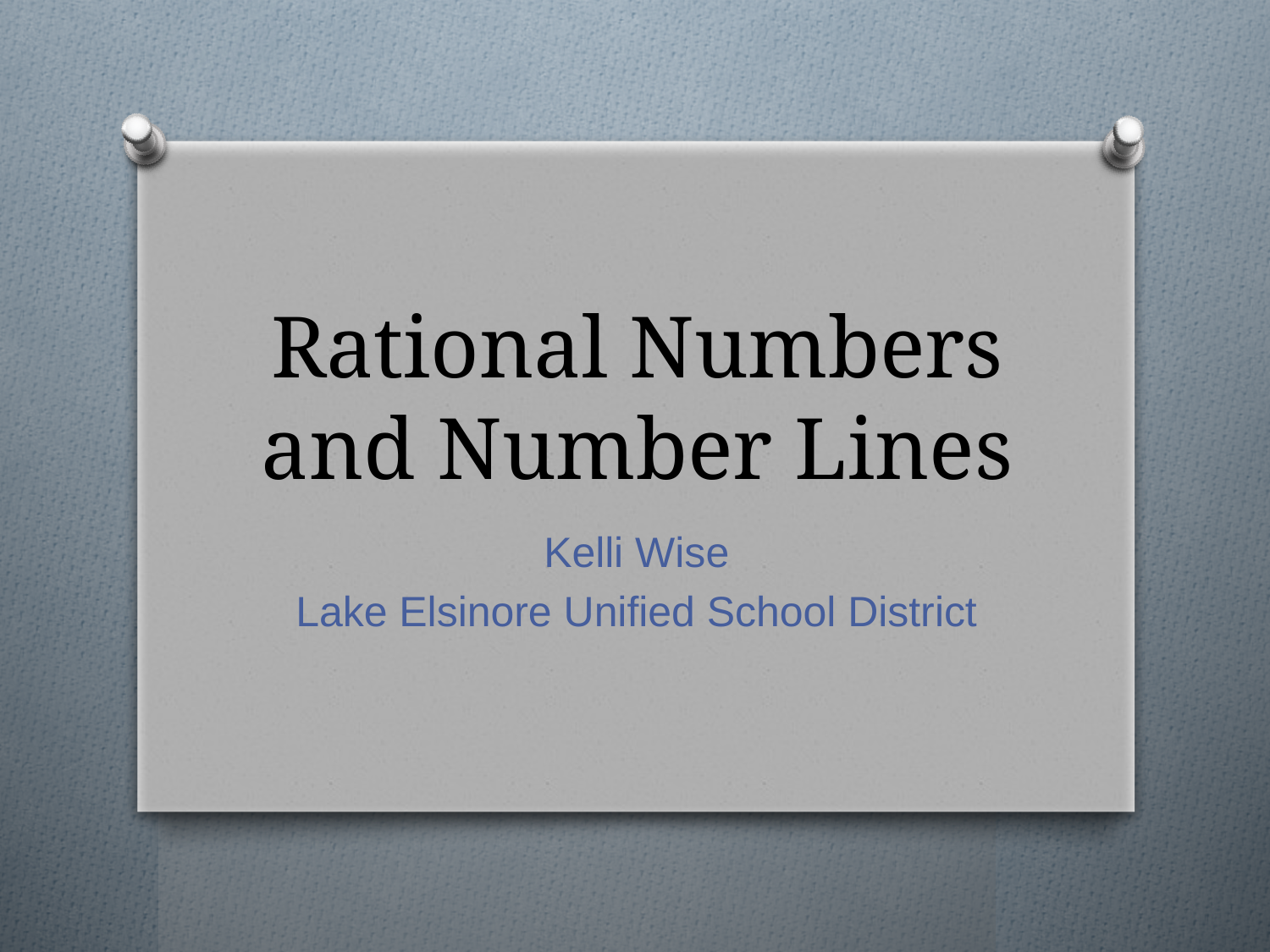

# Rational Numbers and Number Lines
Kelli Wise
Lake Elsinore Unified School District